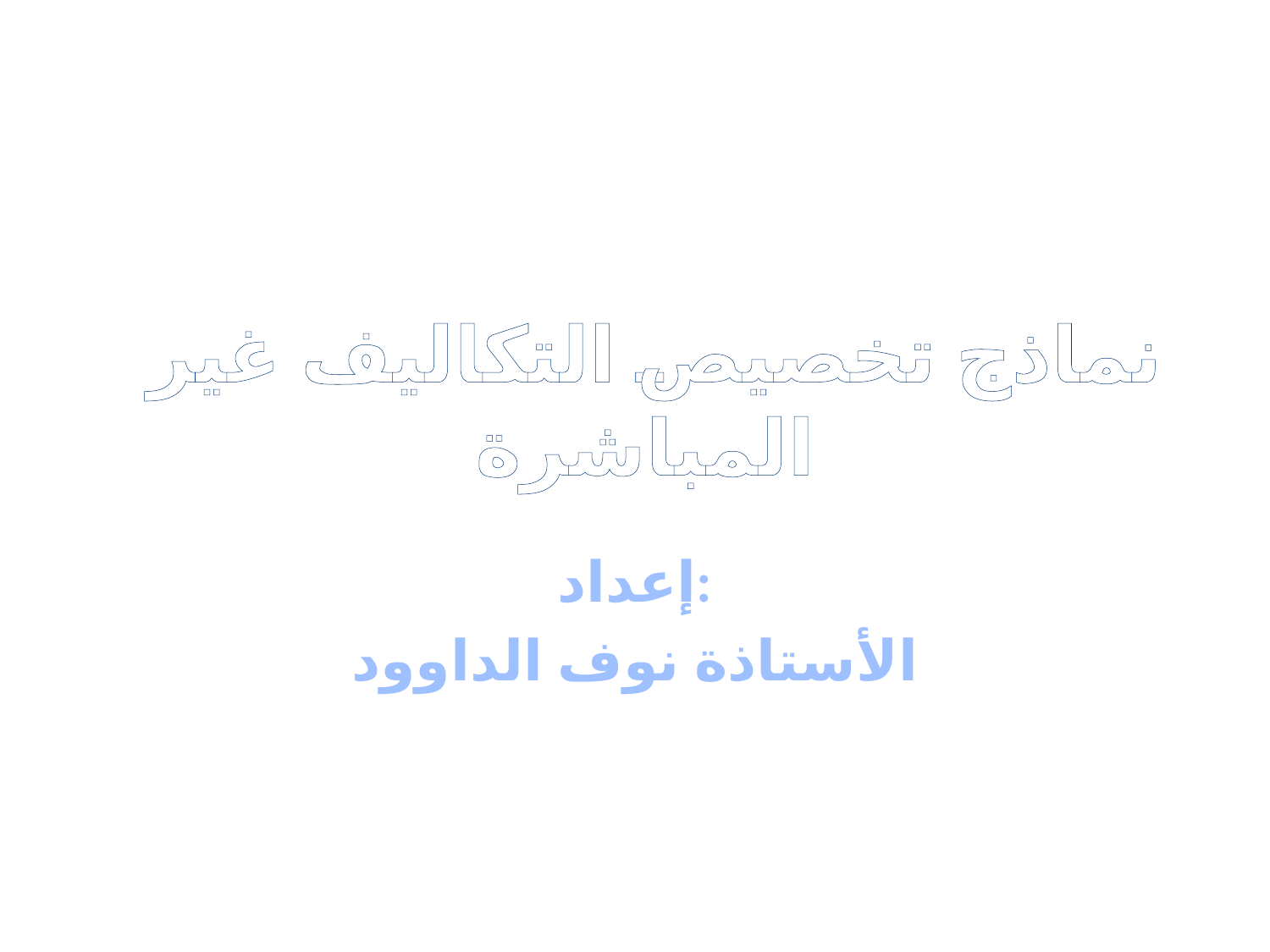

# نماذج تخصيص التكاليف غير المباشرة
إعداد:
الأستاذة نوف الداوود